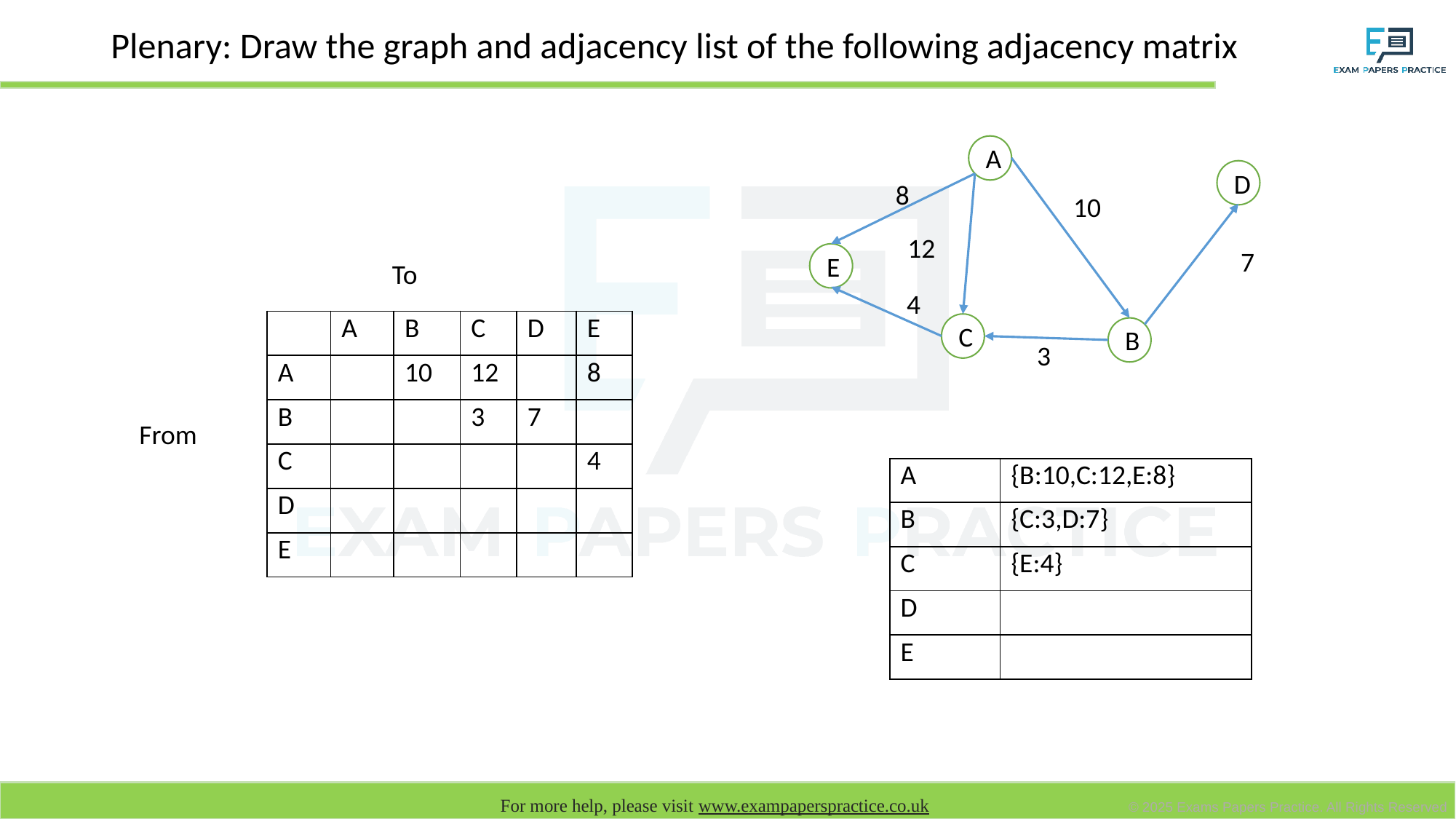

# Plenary: Draw the graph and adjacency list of the following adjacency matrix
A
D
8
10
12
7
E
To
4
|  | A | B | C | D | E |
| --- | --- | --- | --- | --- | --- |
| A |  | 10 | 12 |  | 8 |
| B |  |  | 3 | 7 |  |
| C |  |  |  |  | 4 |
| D |  |  |  |  |  |
| E |  |  |  |  |  |
C
B
3
From
| A | {B:10,C:12,E:8} |
| --- | --- |
| B | {C:3,D:7} |
| C | {E:4} |
| D |  |
| E |  |